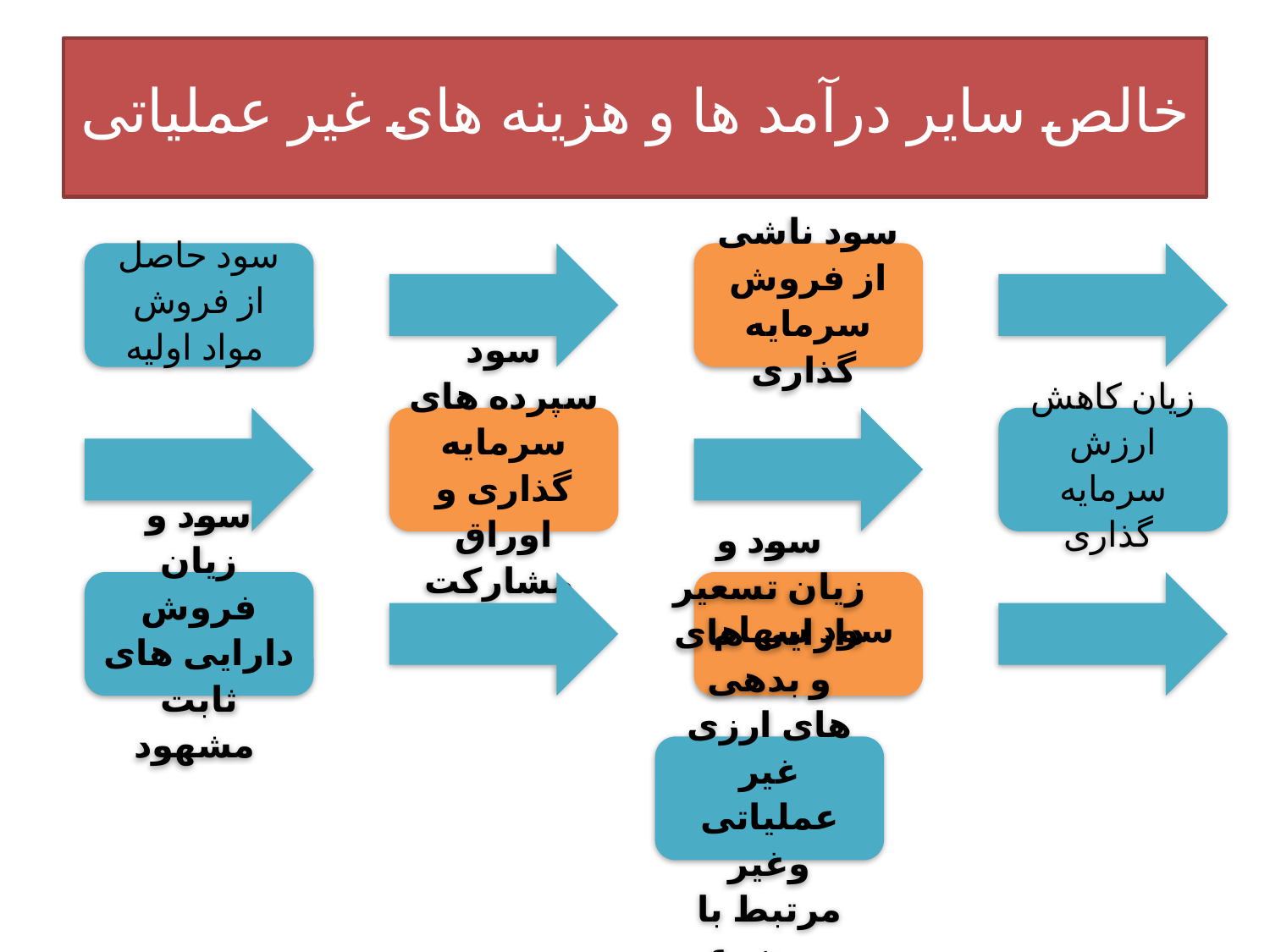

# خالص سایر درآمد ها و هزینه های غیر عملیاتی

سود حاصل از فروش مواد اولیه
سود ناشی از فروش سرمایه گذاری
زیان کاهش ارزش سرمایه گذاری
سود سپرده های سرمایه گذاری و اوراق مشارکت